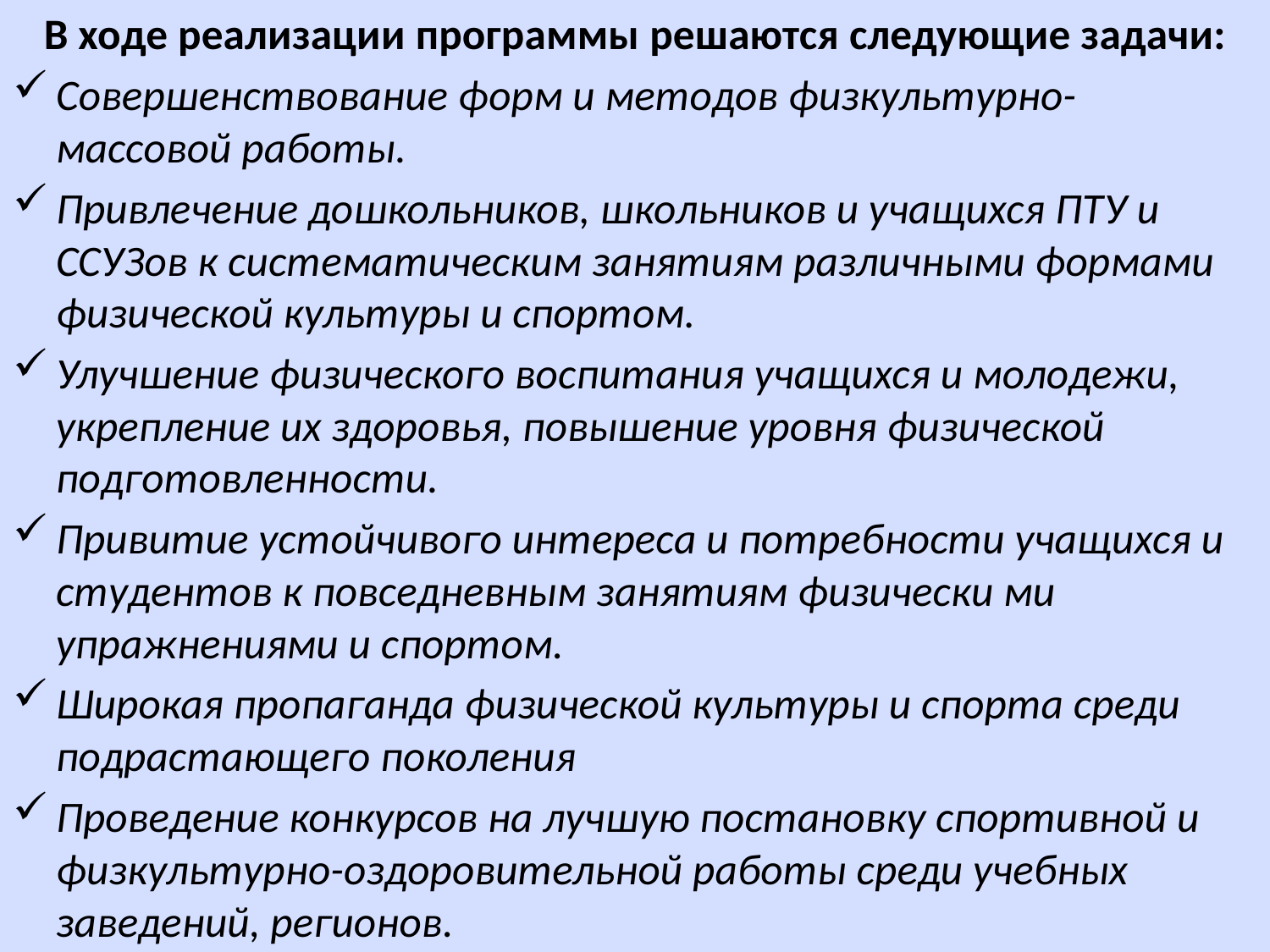

В ходе реализации программы решаются следующие задачи:
Совершенствование форм и методов физкультурно- массовой работы.
Привлечение дошкольников, школьников и учащихся ПТУ и ССУЗов к систематическим занятиям различными формами физической культуры и спортом.
Улучшение физического воспитания учащихся и молодежи, укрепление их здоровья, повышение уровня физической подготовленности.
Привитие устойчивого интереса и потребности учащихся и студентов к повседневным занятиям физически ми упражнениями и спортом.
Широкая пропаганда физической культуры и спорта среди подрастающего поколения
Проведение конкурсов на лучшую постановку спортивной и физкультурно-оздоровительной работы среди учебных заведений, регионов.

#